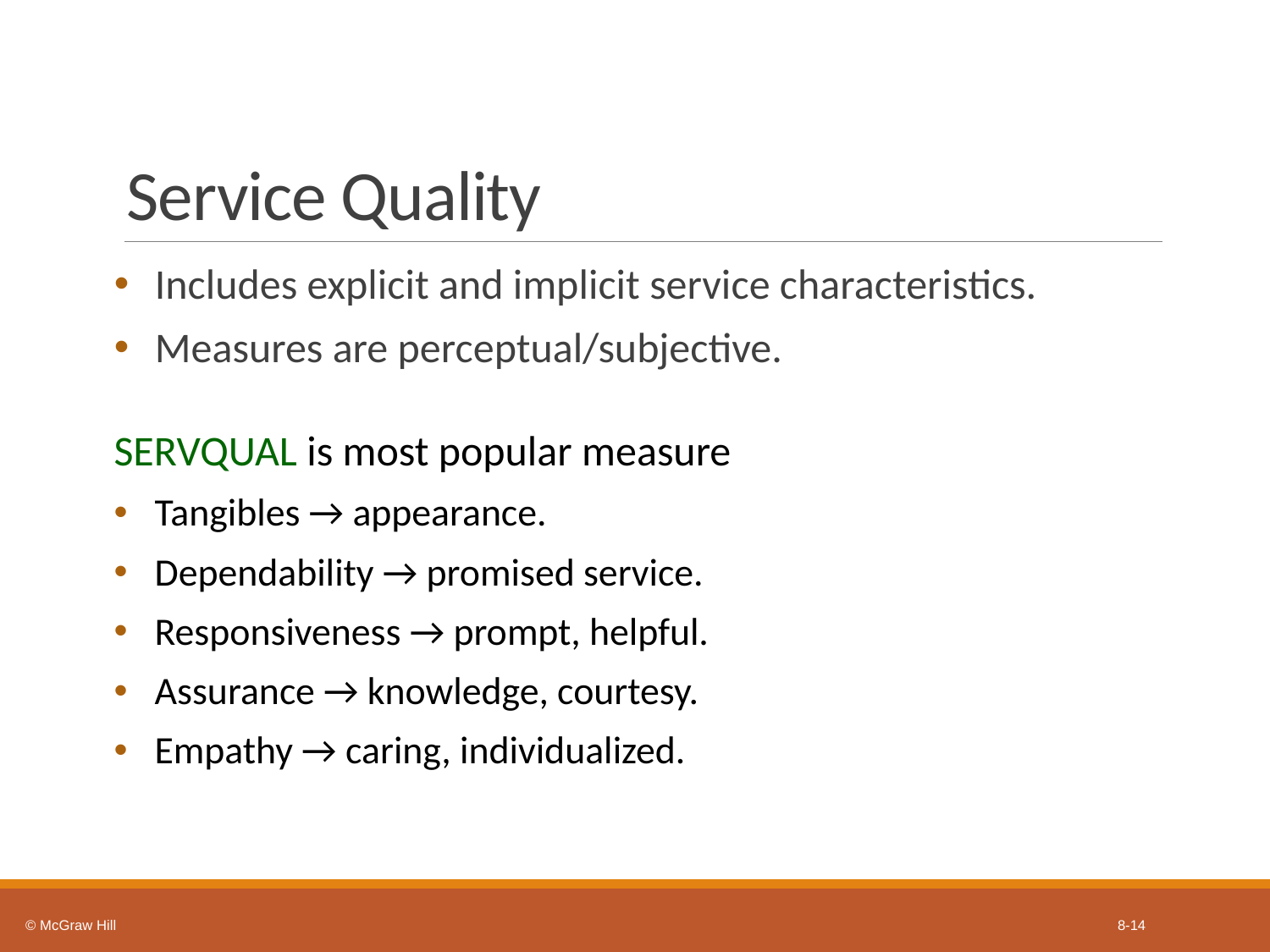

# Service Quality
Includes explicit and implicit service characteristics.
Measures are perceptual/subjective.
SERVQUAL is most popular measure
Tangibles → appearance.
Dependability → promised service.
Responsiveness → prompt, helpful.
Assurance → knowledge, courtesy.
Empathy → caring, individualized.